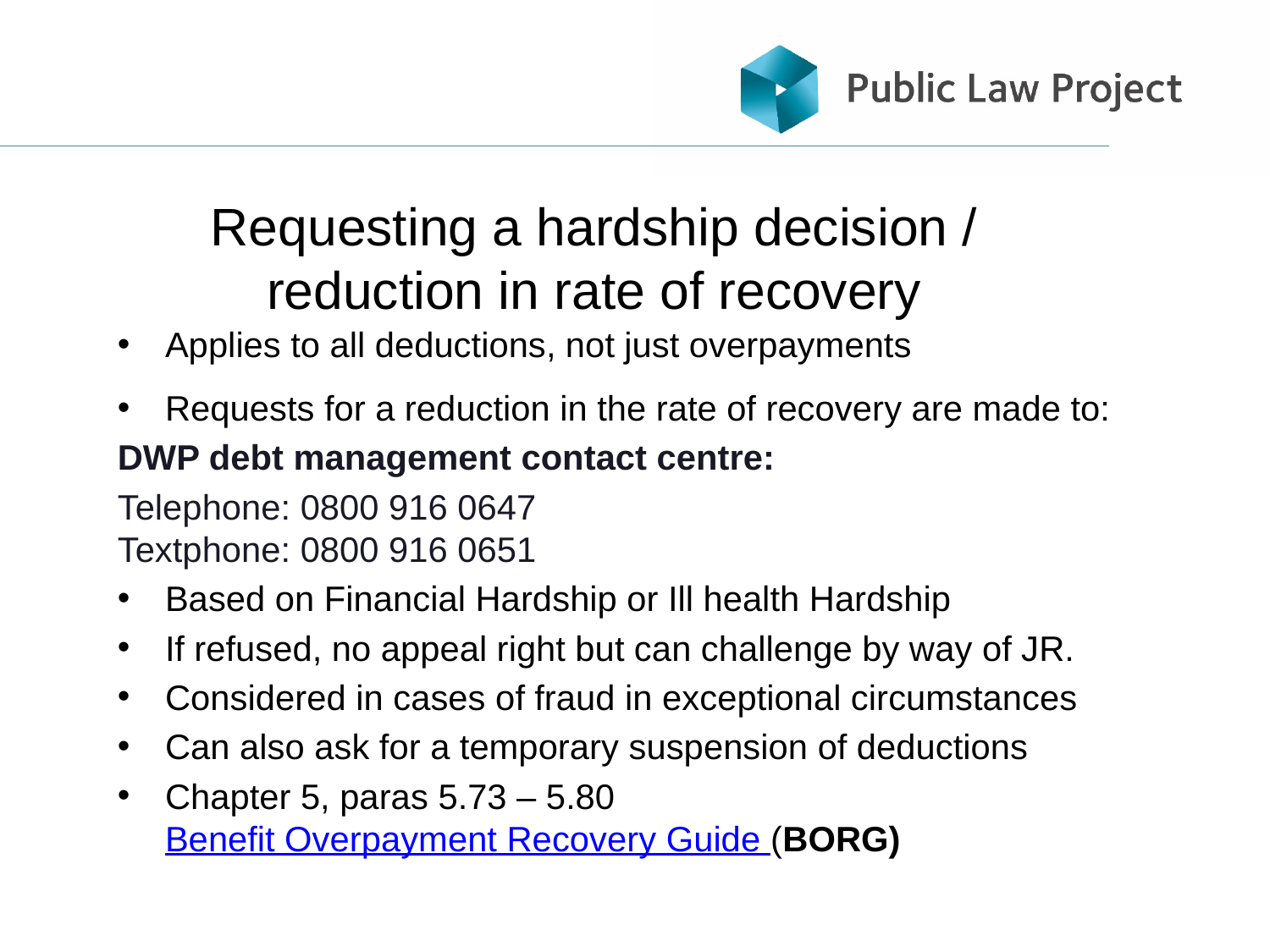

# Requesting a hardship decision / reduction in rate of recovery
Applies to all deductions, not just overpayments
Requests for a reduction in the rate of recovery are made to:
DWP debt management contact centre:
Telephone: 0800 916 0647 
Textphone: 0800 916 0651
Based on Financial Hardship or Ill health Hardship
If refused, no appeal right but can challenge by way of JR.
Considered in cases of fraud in exceptional circumstances
Can also ask for a temporary suspension of deductions
Chapter 5, paras 5.73 – 5.80  Benefit Overpayment Recovery Guide (BORG)